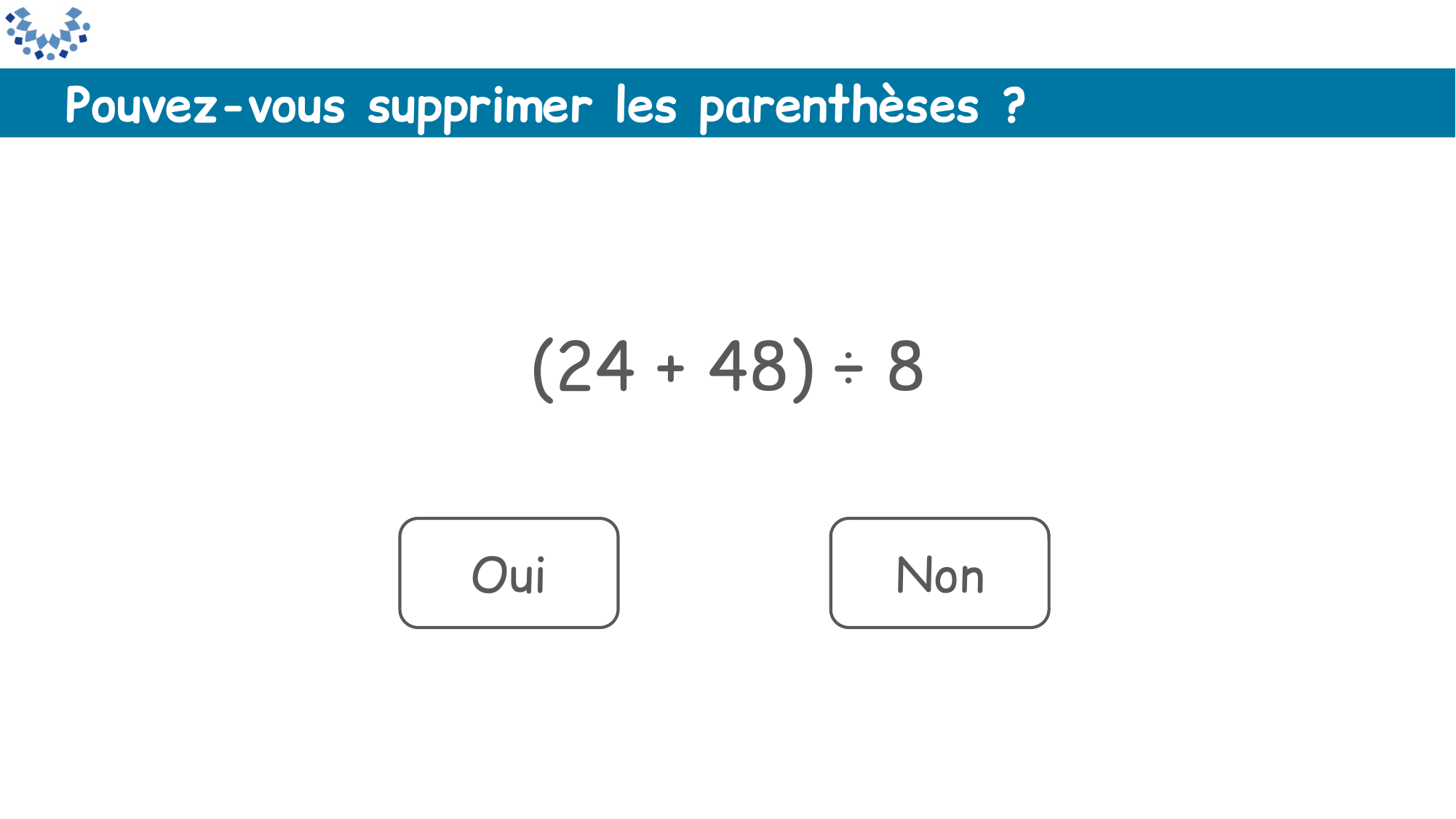

Pouvez-vous supprimer les parenthèses ?
(24 + 48) ÷ 8
Oui
Non